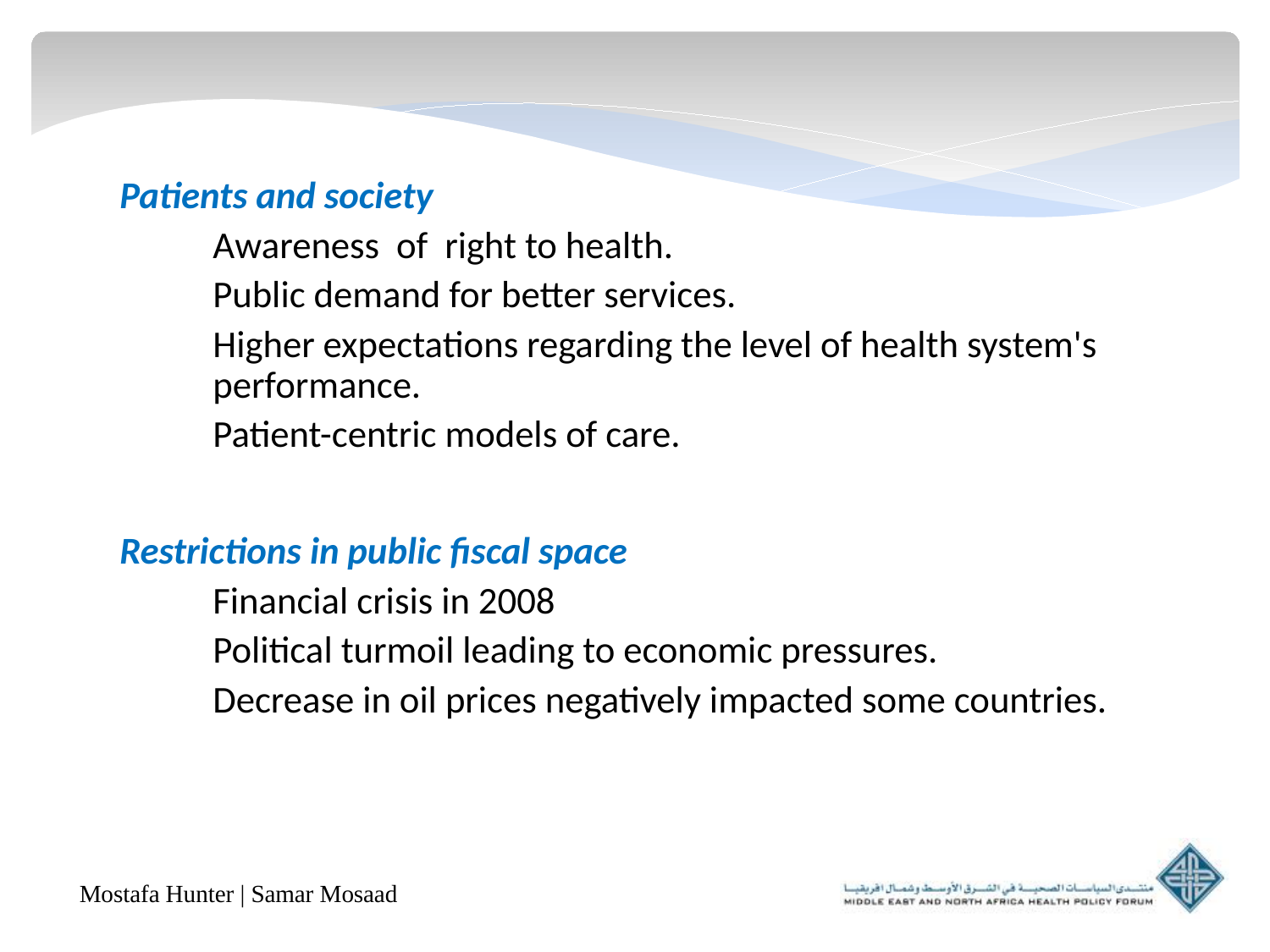

Patients and society
Awareness  of  right to health.
Public demand for better services.
Higher expectations regarding the level of health system's performance.
Patient-centric models of care.

Restrictions in public fiscal space
Financial crisis in 2008
Political turmoil leading to economic pressures.
Decrease in oil prices negatively impacted some countries.

Mostafa Hunter | Samar Mosaad